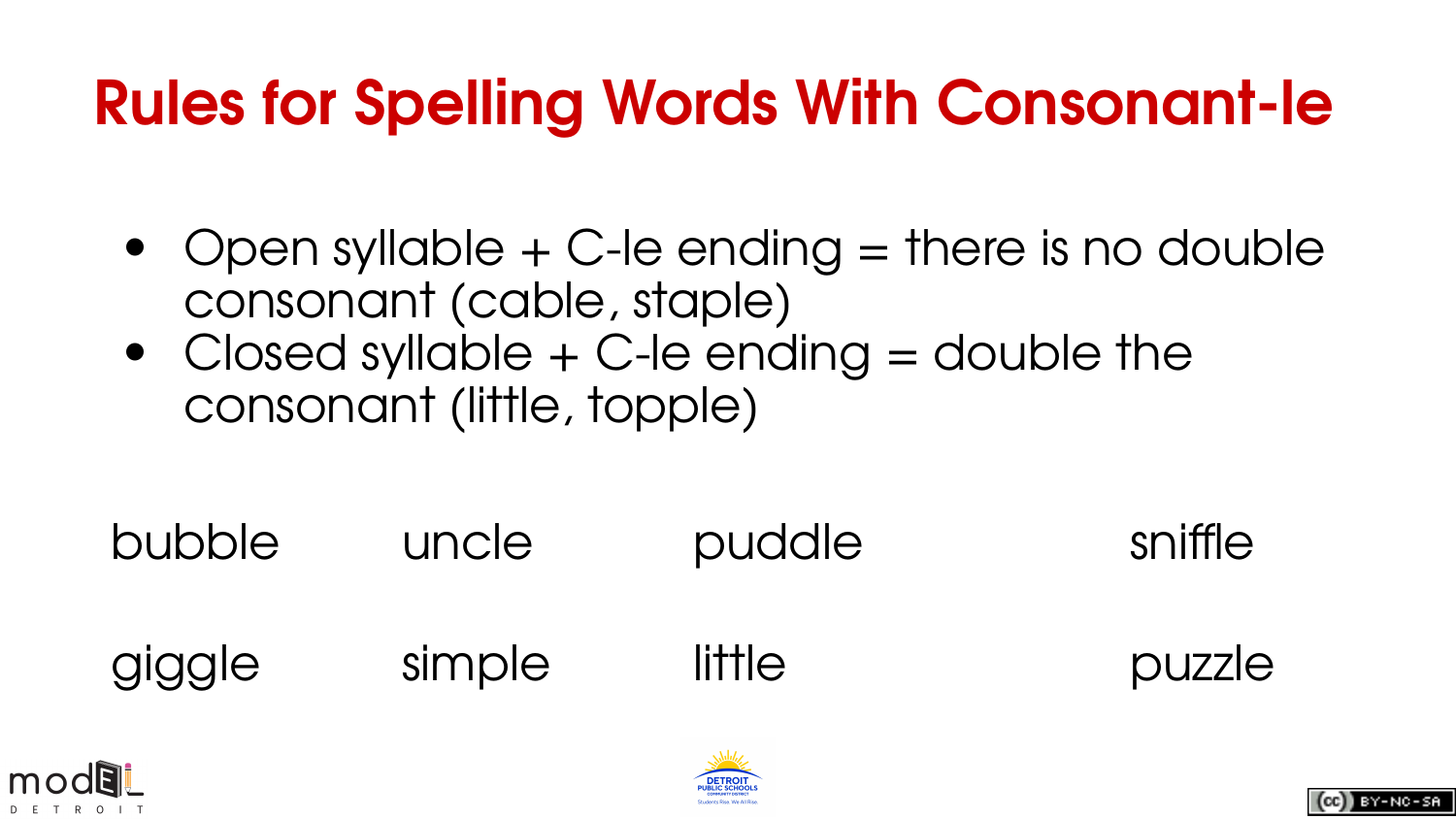

# Rules for Spelling Words With Consonant-le

Open syllable + C-le ending = there is no double consonant (cable, staple)
Closed syllable + C-le ending = double the consonant (little, topple)

bubble    	uncle   	puddle    		sniffle
giggle   	simple 	little   			puzzle